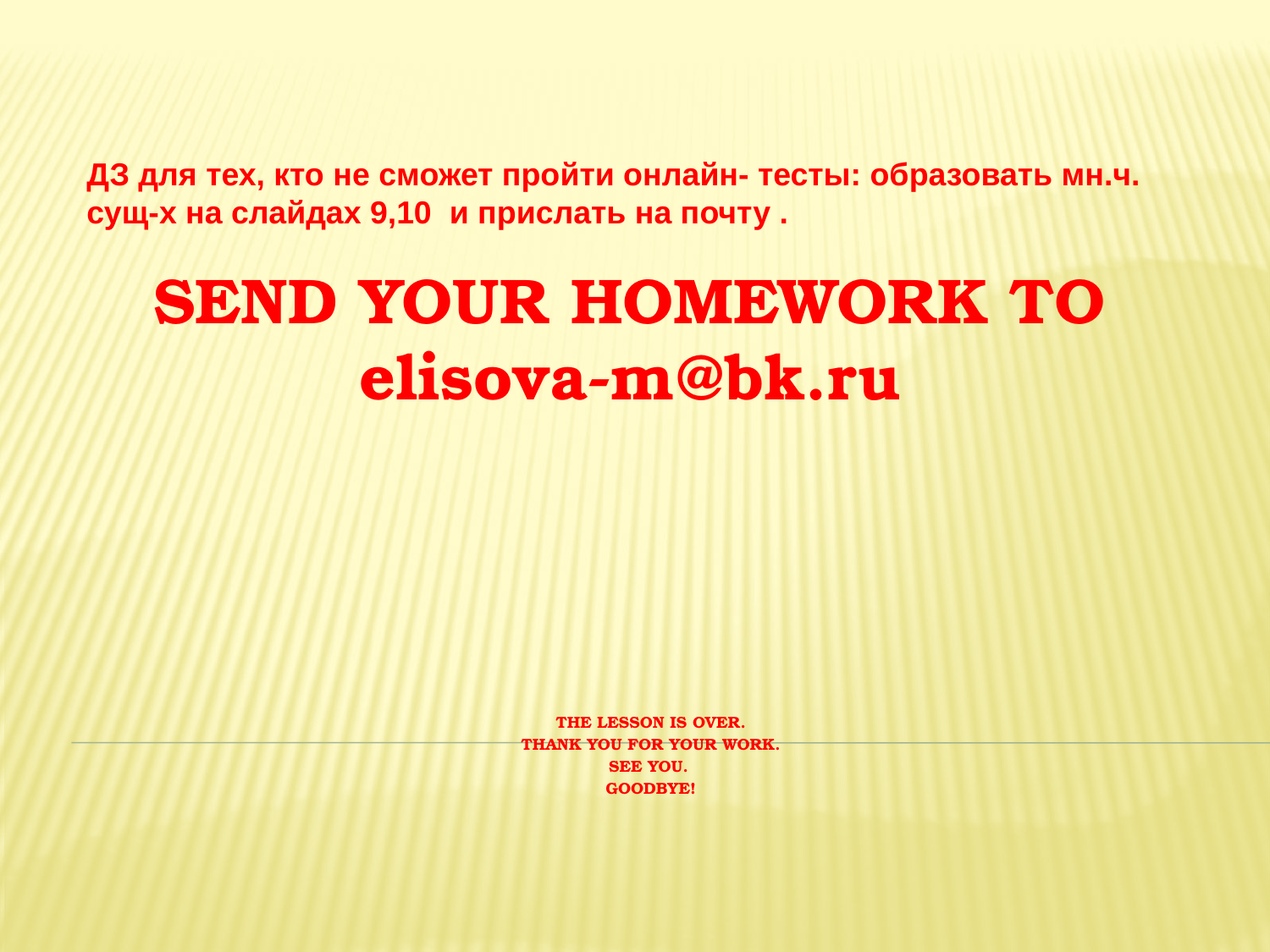

ДЗ для тех, кто не сможет пройти онлайн- тесты: образовать мн.ч. сущ-х на слайдах 9,10  и прислать на почту .
# Send your homework to elisova-m@bk.ru

The lesson is over.
Thank you for your work.
See you.
Goodbye!